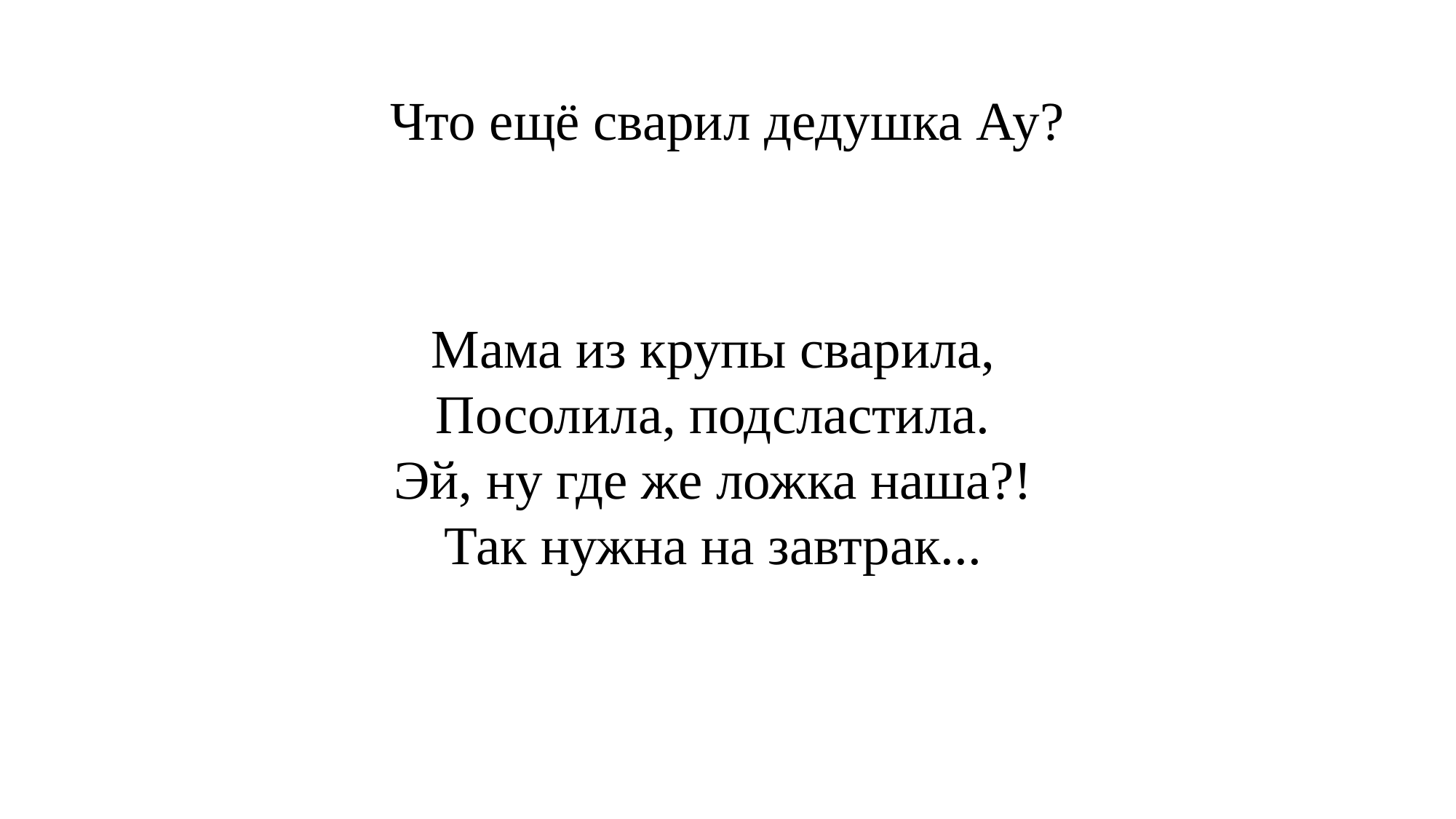

# Что ещё сварил дедушка Ау?
Мама из крупы сварила,
Посолила, подсластила.
Эй, ну где же ложка наша?!
Так нужна на завтрак...